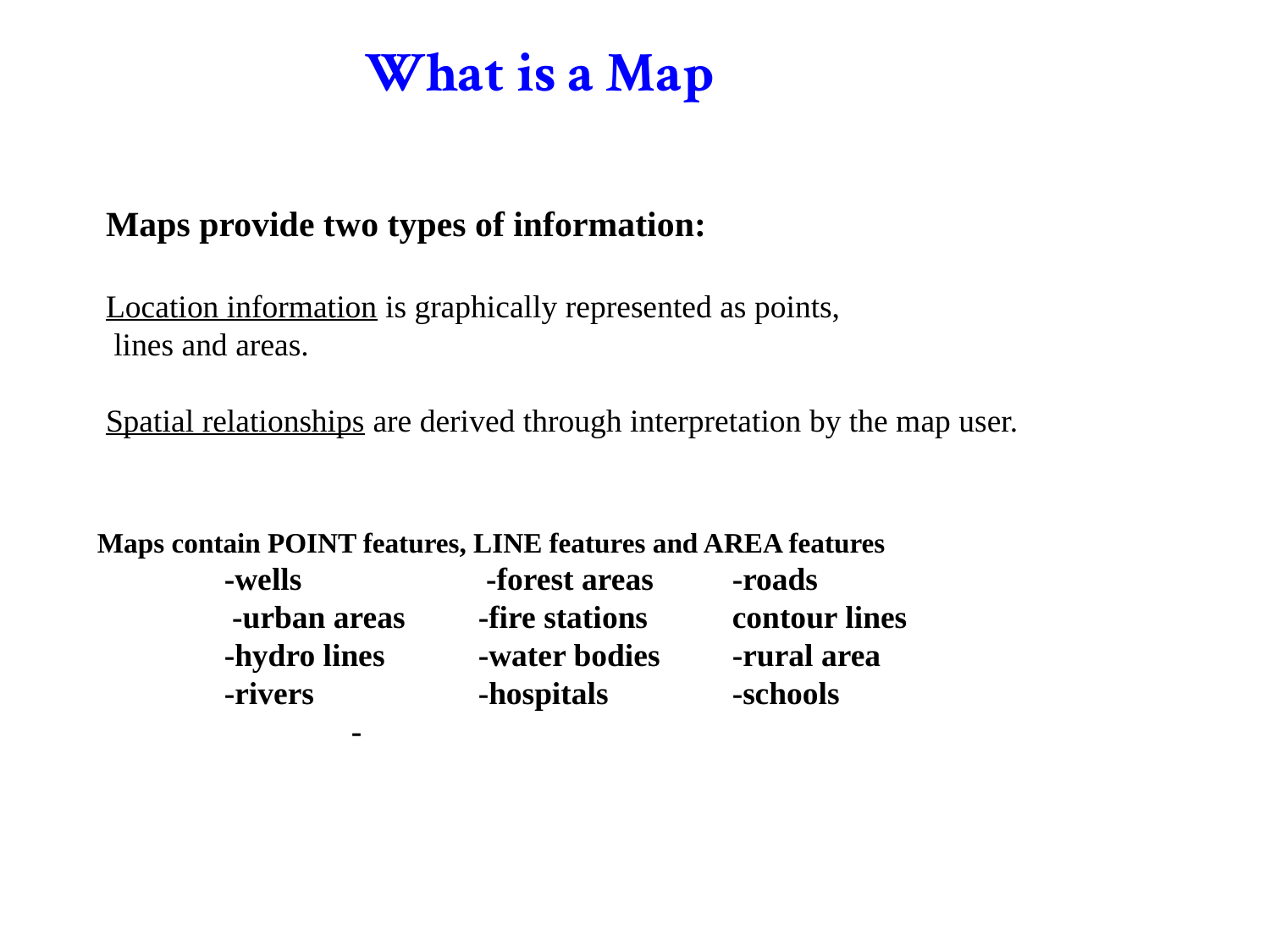

What is a Map
Maps provide two types of information:

Location information is graphically represented as points,
 lines and areas.

Spatial relationships are derived through interpretation by the map user.

Maps contain POINT features, LINE features and AREA features
	-wells		 -forest areas 	-roads				 -urban areas	-fire stations	contour lines
	-hydro lines	-water bodies	-rural area
	-rivers		-hospitals	-schools
		-